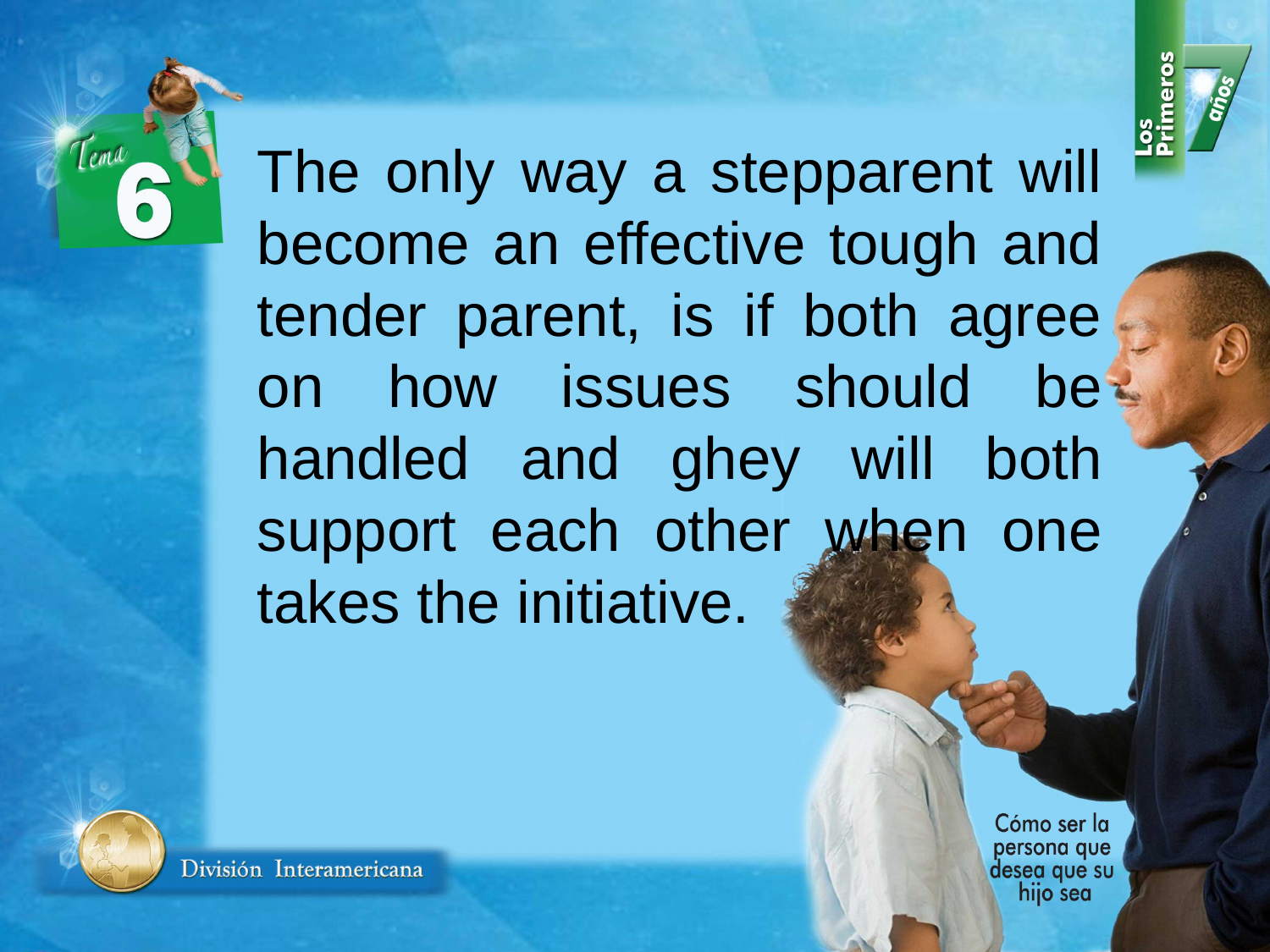

The only way a stepparent will become an effective tough and tender parent, is if both agree on how issues should be handled and ghey will both support each other when one takes the initiative.